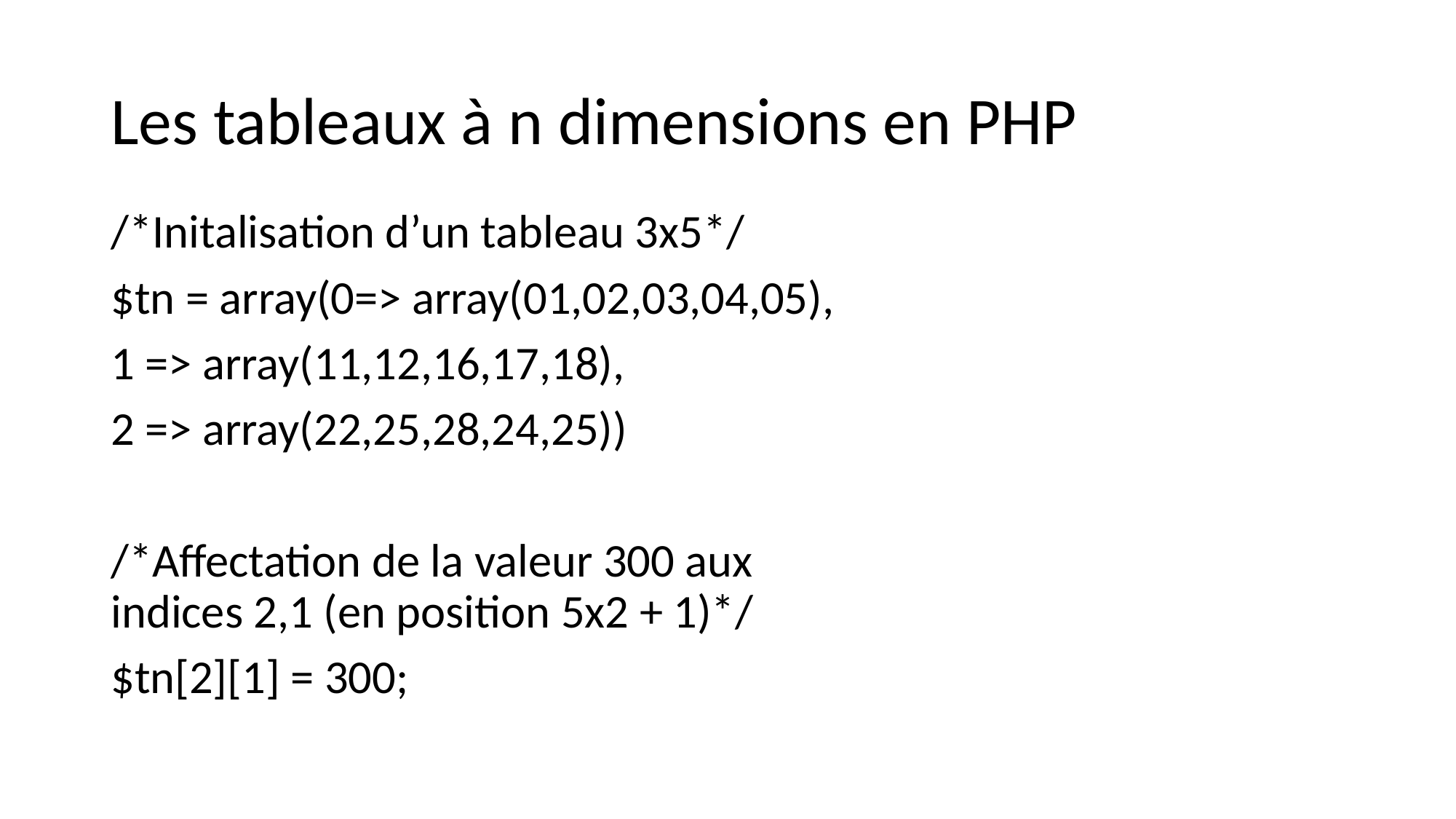

# Les tableaux à n dimensions en PHP
/*Initalisation d’un tableau 3x5*/
$tn = array(0=> array(01,02,03,04,05),
1 => array(11,12,16,17,18),
2 => array(22,25,28,24,25))

/*Affectation de la valeur 300 aux indices 2,1 (en position 5x2 + 1)*/
$tn[2][1] = 300;